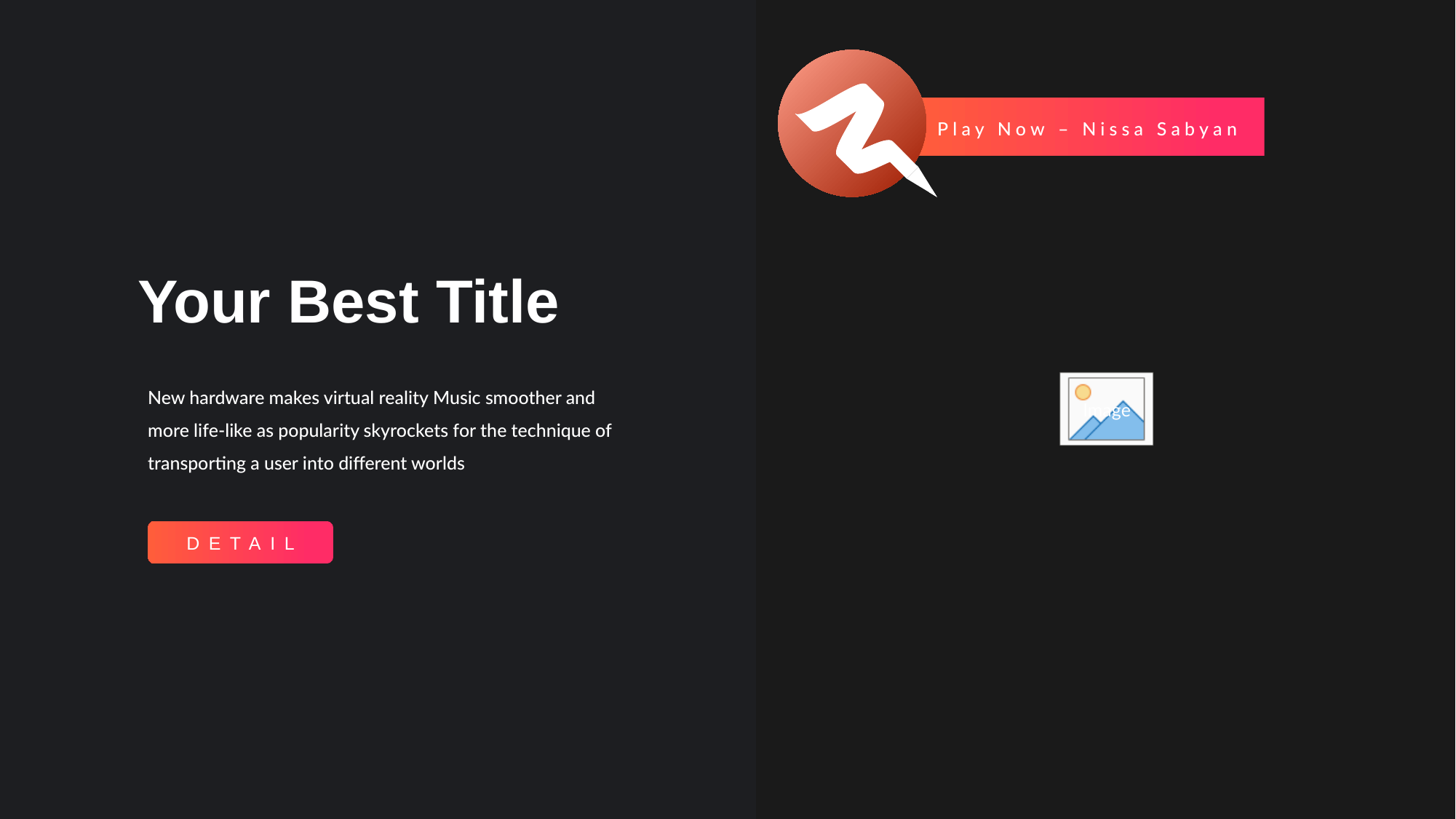

Play Now – Nissa Sabyan
Your Best Title
New hardware makes virtual reality Music smoother and more life-like as popularity skyrockets for the technique of transporting a user into different worlds
DETAIL